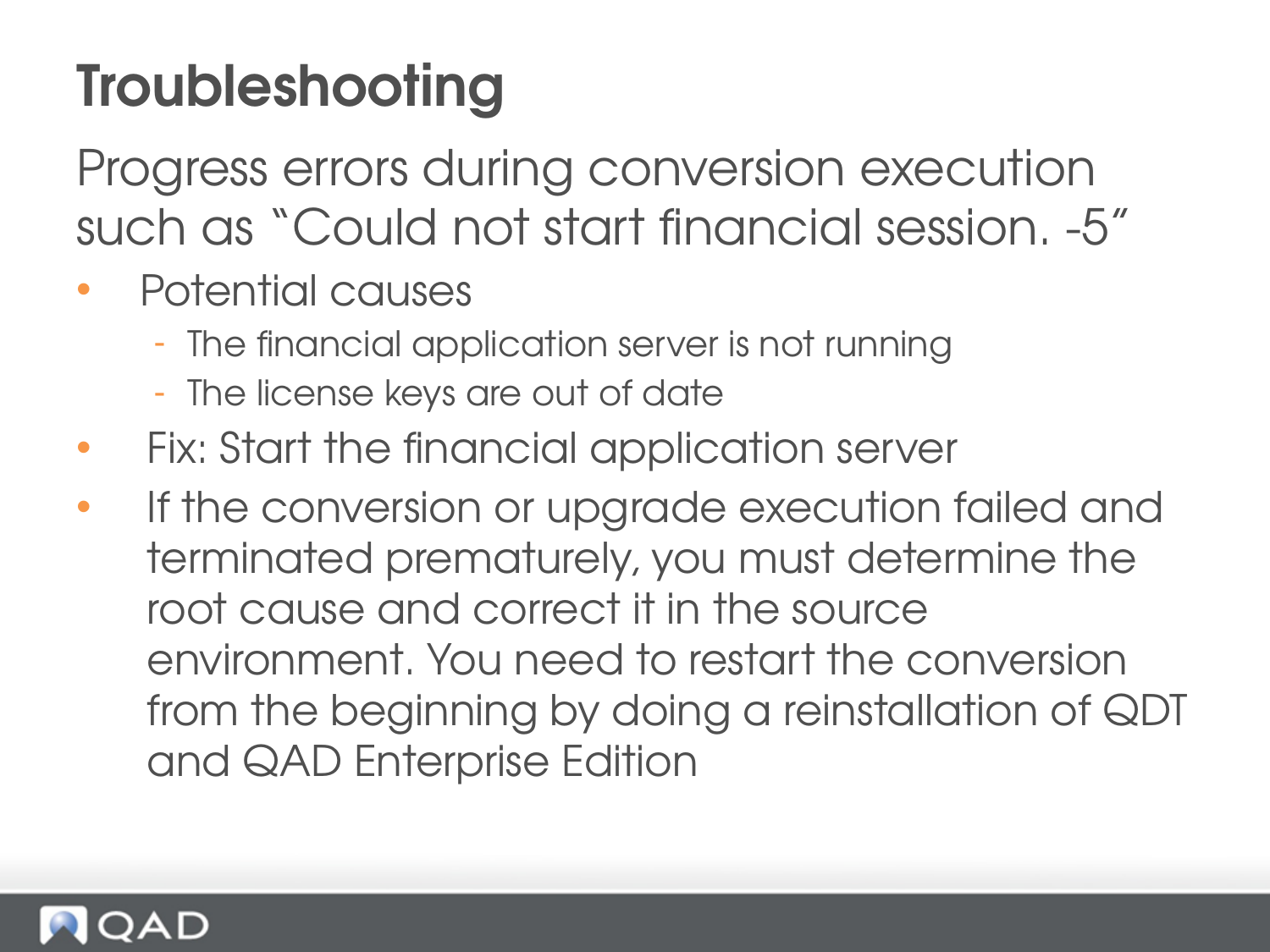

# Troubleshooting
Progress errors during conversion execution such as “Could not start financial session. -5”
Potential causes
The financial application server is not running
The license keys are out of date
Fix: Start the financial application server
If the conversion or upgrade execution failed and terminated prematurely, you must determine the root cause and correct it in the source environment. You need to restart the conversion from the beginning by doing a reinstallation of QDT and QAD Enterprise Edition